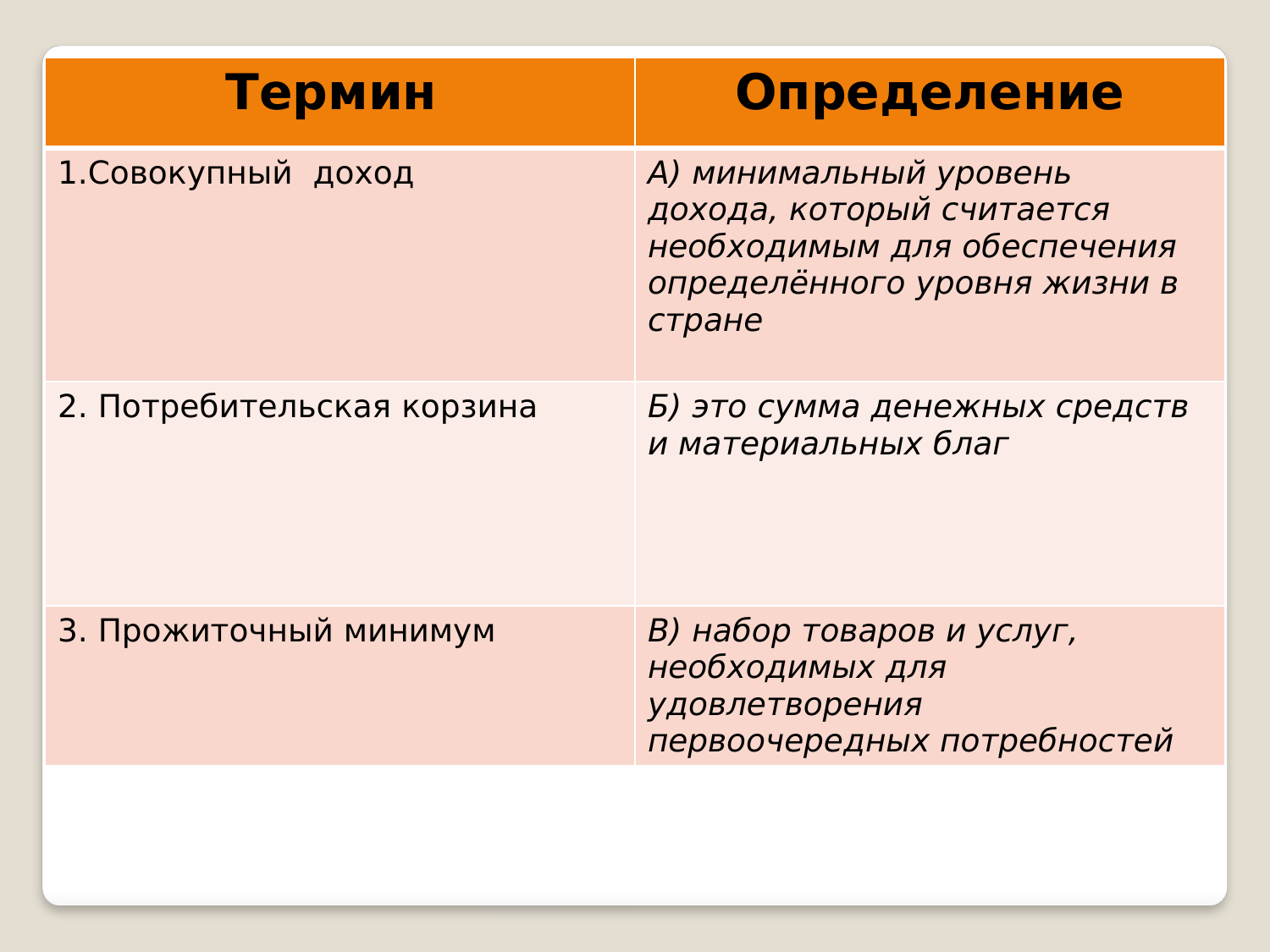

| Термин | Определение |
| --- | --- |
| 1.Совокупный доход | А) минимальный уровень дохода, который считается необходимым для обеспечения определённого уровня жизни в стране |
| 2. Потребительская корзина | Б) это сумма денежных средств и материальных благ |
| 3. Прожиточный минимум | В) набор товаров и услуг, необходимых для удовлетворения первоочередных потребностей |